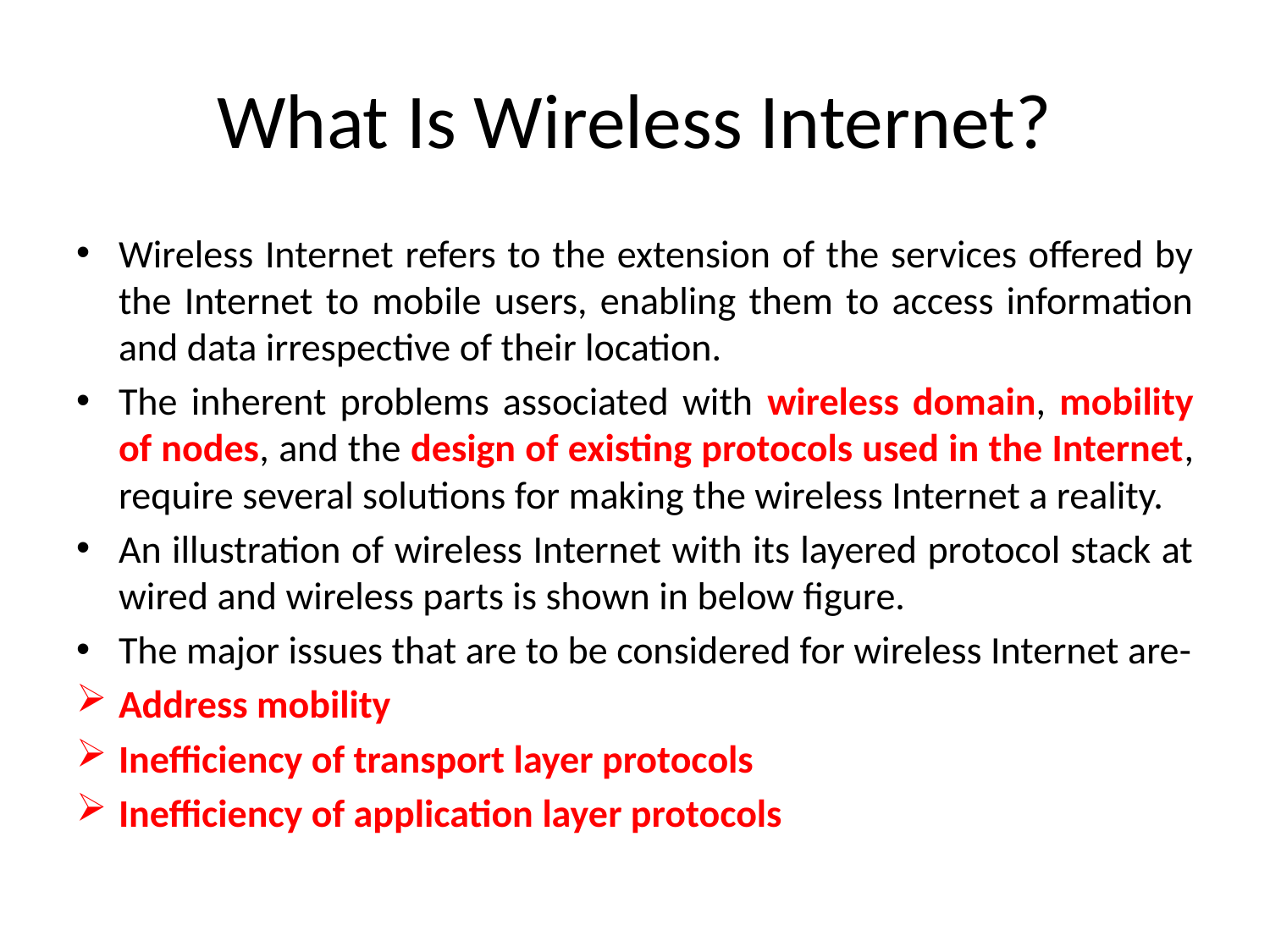

# What Is Wireless Internet?
Wireless Internet refers to the extension of the services offered by the Internet to mobile users, enabling them to access information and data irrespective of their location.
The inherent problems associated with wireless domain, mobility of nodes, and the design of existing protocols used in the Internet, require several solutions for making the wireless Internet a reality.
An illustration of wireless Internet with its layered protocol stack at wired and wireless parts is shown in below figure.
The major issues that are to be considered for wireless Internet are-
Address mobility
Inefficiency of transport layer protocols
Inefficiency of application layer protocols